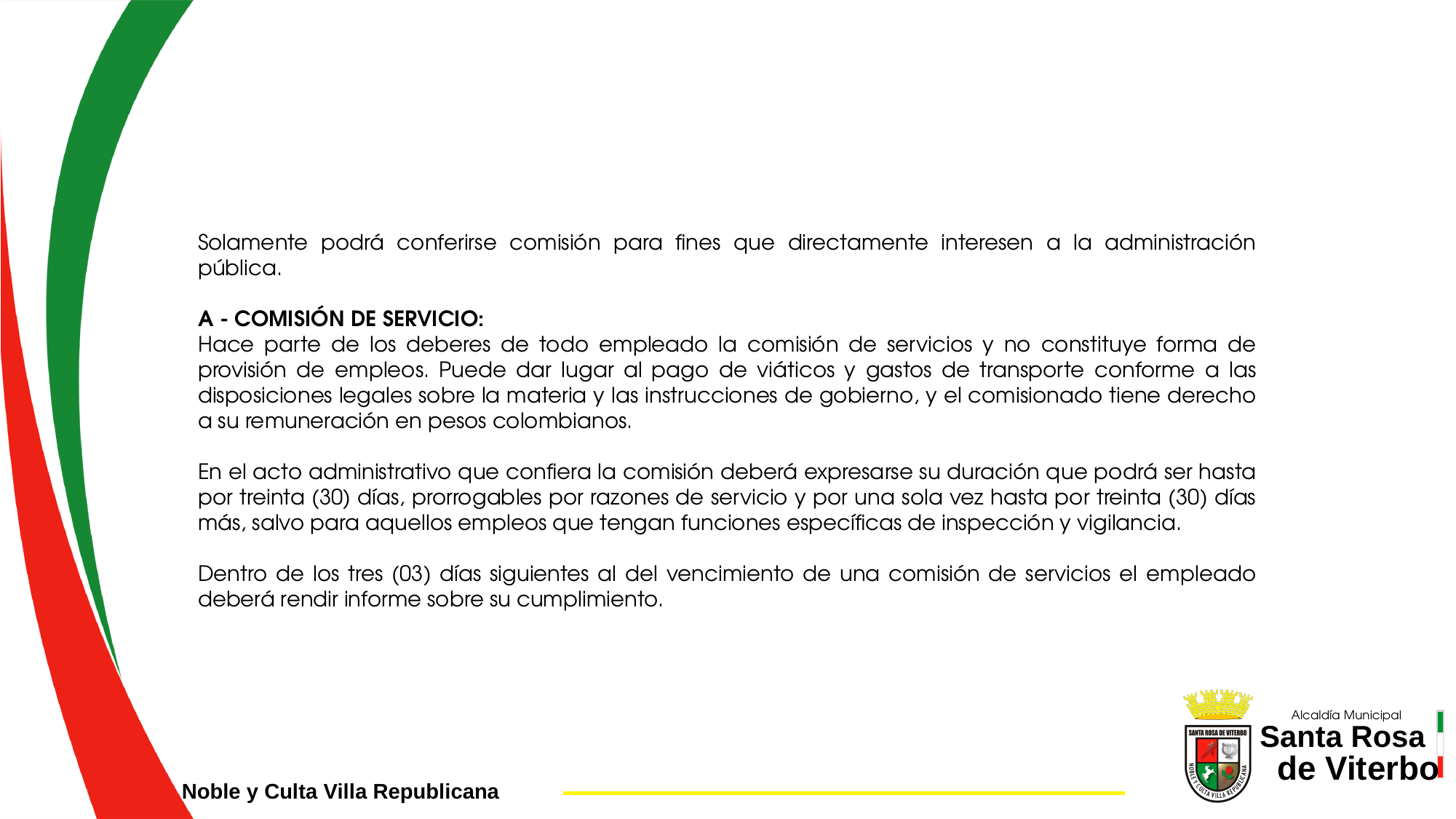

Solamente podrá conferirse comisión para fines que directamente interesen a la administración pública.

A - COMISIÓN DE SERVICIO:
Hace parte de los deberes de todo empleado la comisión de servicios y no constituye forma de provisión de empleos. Puede dar lugar al pago de viáticos y gastos de transporte conforme a las disposiciones legales sobre la materia y las instrucciones de gobierno, y el comisionado tiene derecho a su remuneración en pesos colombianos.

En el acto administrativo que confiera la comisión deberá expresarse su duración que podrá ser hasta por treinta (30) días, prorrogables por razones de servicio y por una sola vez hasta por treinta (30) días más, salvo para aquellos empleos que tengan funciones específicas de inspección y vigilancia.

Dentro de los tres (03) días siguientes al del vencimiento de una comisión de servicios el empleado deberá rendir informe sobre su cumplimiento.